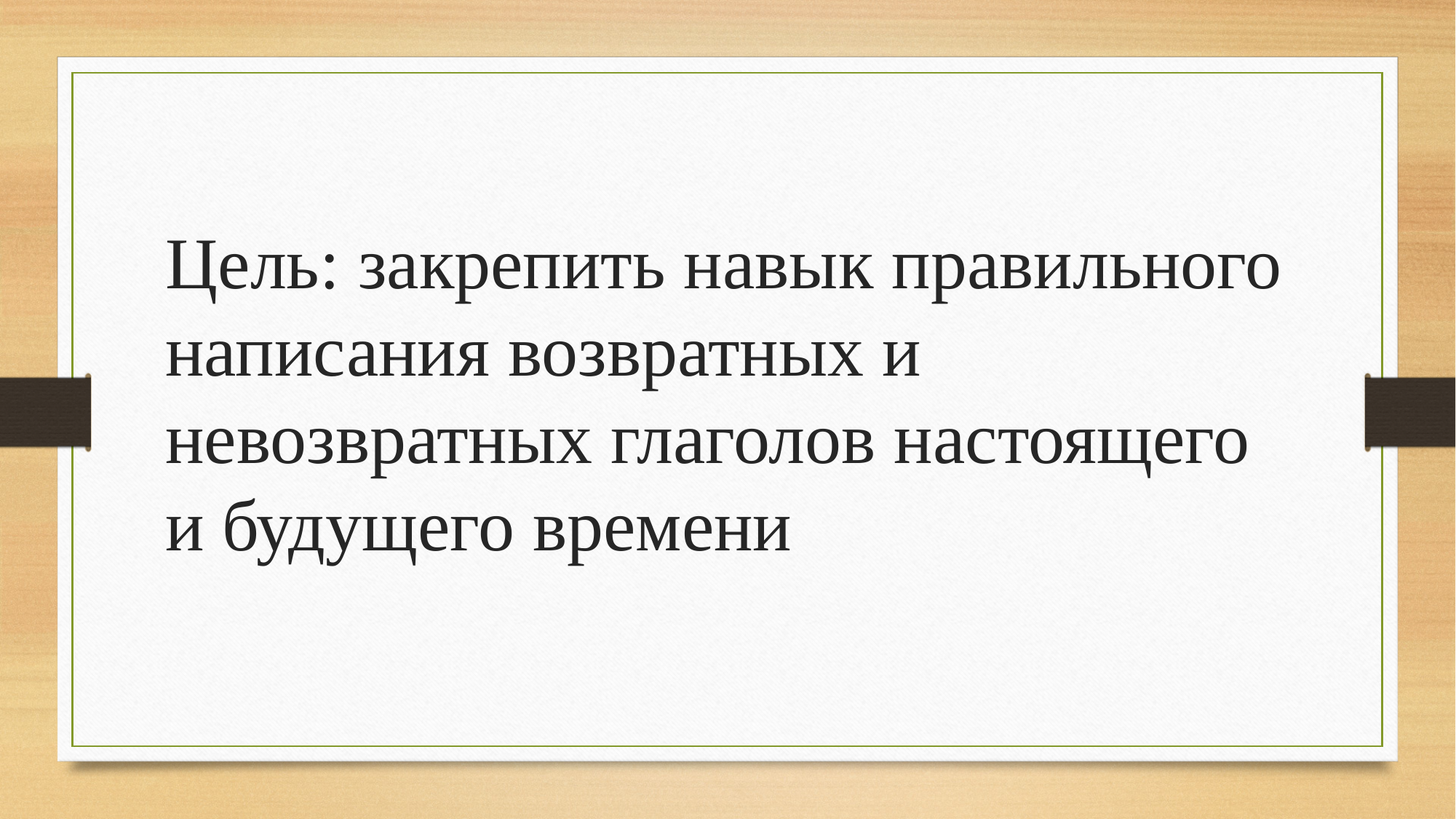

# Цель: закрепить навык правильного написания возвратных и невозвратных глаголов настоящего и будущего времени